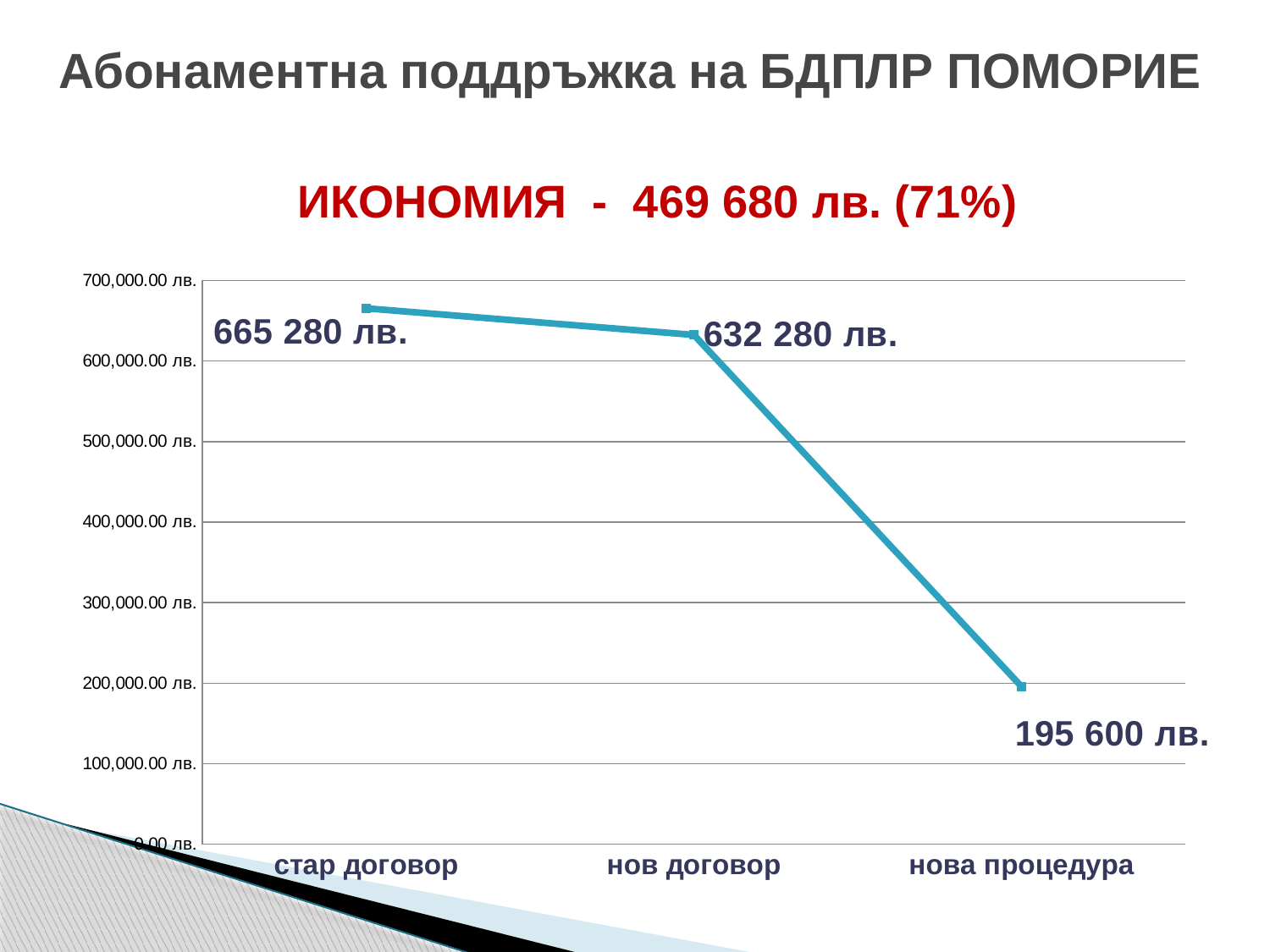

# Абонаментна поддръжка на БДПЛР ПОМОРИЕ
ИКОНОМИЯ  -  469 680 лв. (71%)

### Chart

| Category |  |
|---|---|
| стар договор | 665280.0 |
| нов договор | 632280.0 |
| нова процедура | 195600.0 |